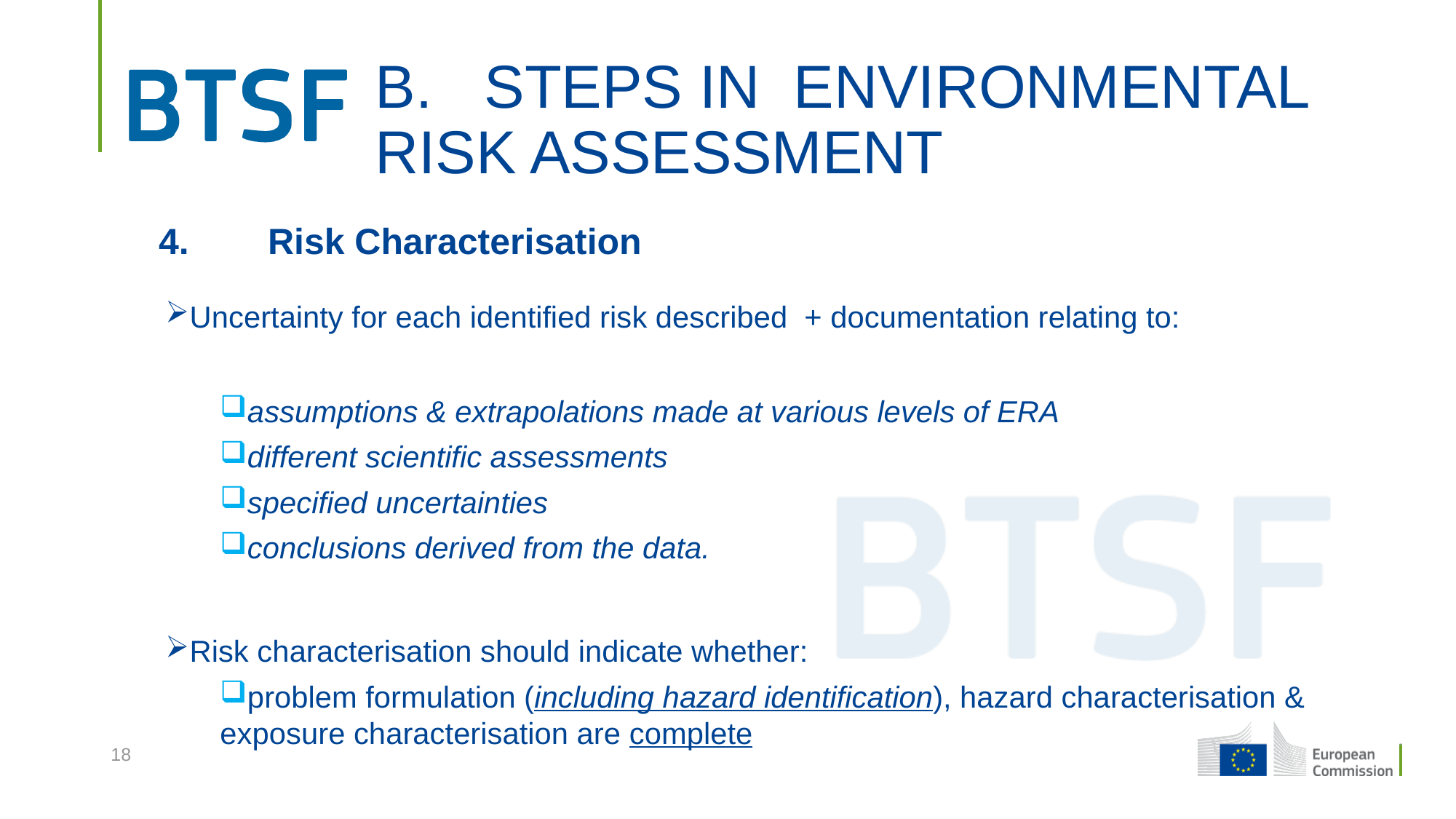

# B.	STEPS IN  ENVIRONMENTAL RISK ASSESSMENT
4.	Risk Characterisation

Uncertainty for each identified risk described  + documentation relating to:

assumptions & extrapolations made at various levels of ERA
different scientific assessments
specified uncertainties
conclusions derived from the data.

Risk characterisation should indicate whether:
problem formulation (including hazard identification), hazard characterisation & exposure characterisation are complete

18